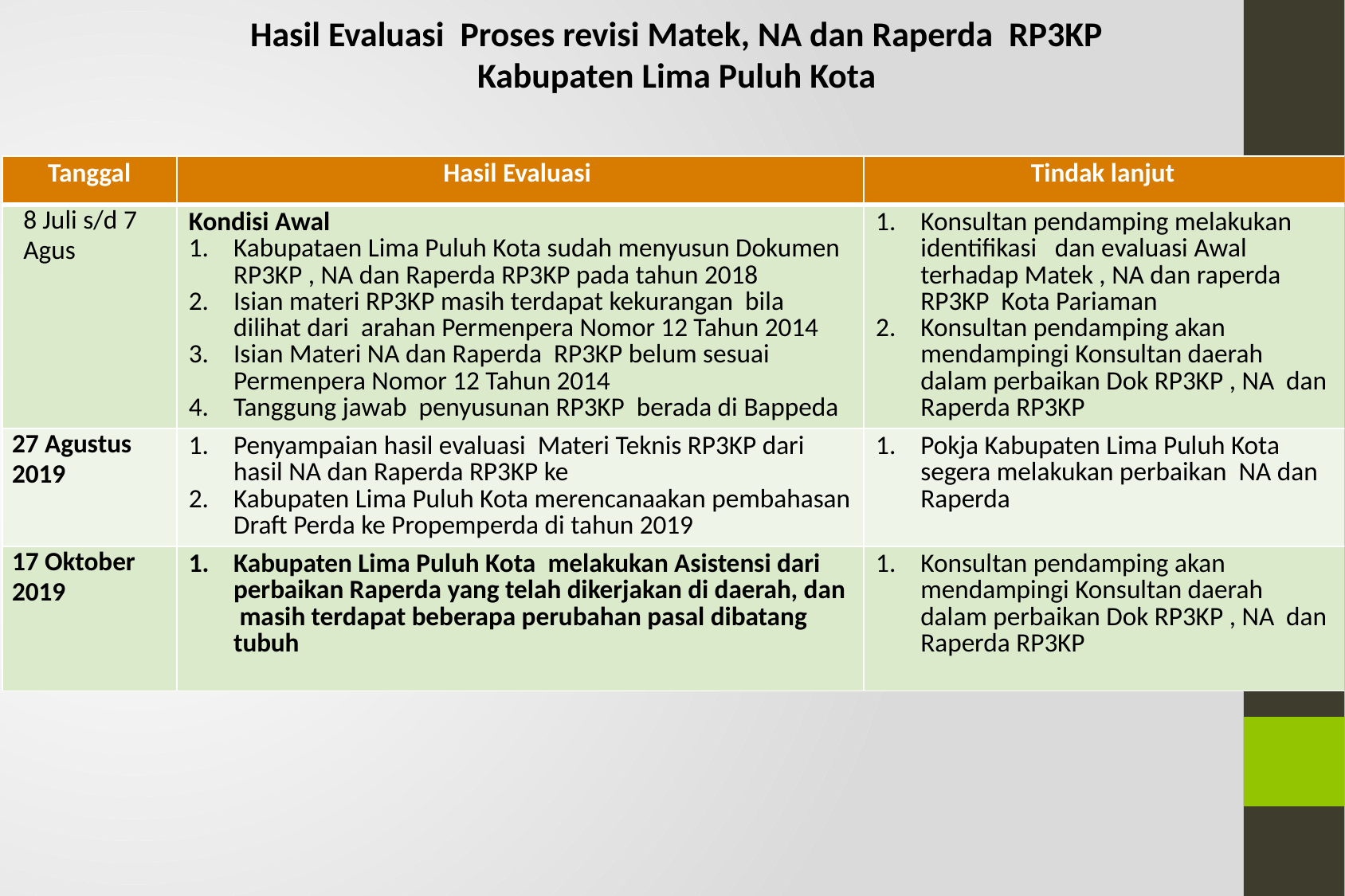

Hasil Evaluasi  Proses revisi Matek, NA dan Raperda  RP3KP
Kabupaten Lima Puluh Kota

| Tanggal | Hasil Evaluasi | Tindak lanjut |
| --- | --- | --- |
| 8 Juli s/d 7 Agus | Kondisi Awal Kabupataen Lima Puluh Kota sudah menyusun Dokumen RP3KP , NA dan Raperda RP3KP pada tahun 2018 Isian materi RP3KP masih terdapat kekurangan bila dilihat dari arahan Permenpera Nomor 12 Tahun 2014 Isian Materi NA dan Raperda RP3KP belum sesuai Permenpera Nomor 12 Tahun 2014 Tanggung jawab penyusunan RP3KP berada di Bappeda | Konsultan pendamping melakukan identifikasi dan evaluasi Awal terhadap Matek , NA dan raperda RP3KP Kota Pariaman Konsultan pendamping akan mendampingi Konsultan daerah dalam perbaikan Dok RP3KP , NA dan Raperda RP3KP |
| 27 Agustus 2019 | Penyampaian hasil evaluasi Materi Teknis RP3KP dari hasil NA dan Raperda RP3KP ke Kabupaten Lima Puluh Kota merencanaakan pembahasan Draft Perda ke Propemperda di tahun 2019 | Pokja Kabupaten Lima Puluh Kota segera melakukan perbaikan NA dan Raperda |
| 17 Oktober 2019 | Kabupaten Lima Puluh Kota melakukan Asistensi dari perbaikan Raperda yang telah dikerjakan di daerah, dan masih terdapat beberapa perubahan pasal dibatang tubuh | Konsultan pendamping akan mendampingi Konsultan daerah dalam perbaikan Dok RP3KP , NA dan Raperda RP3KP |